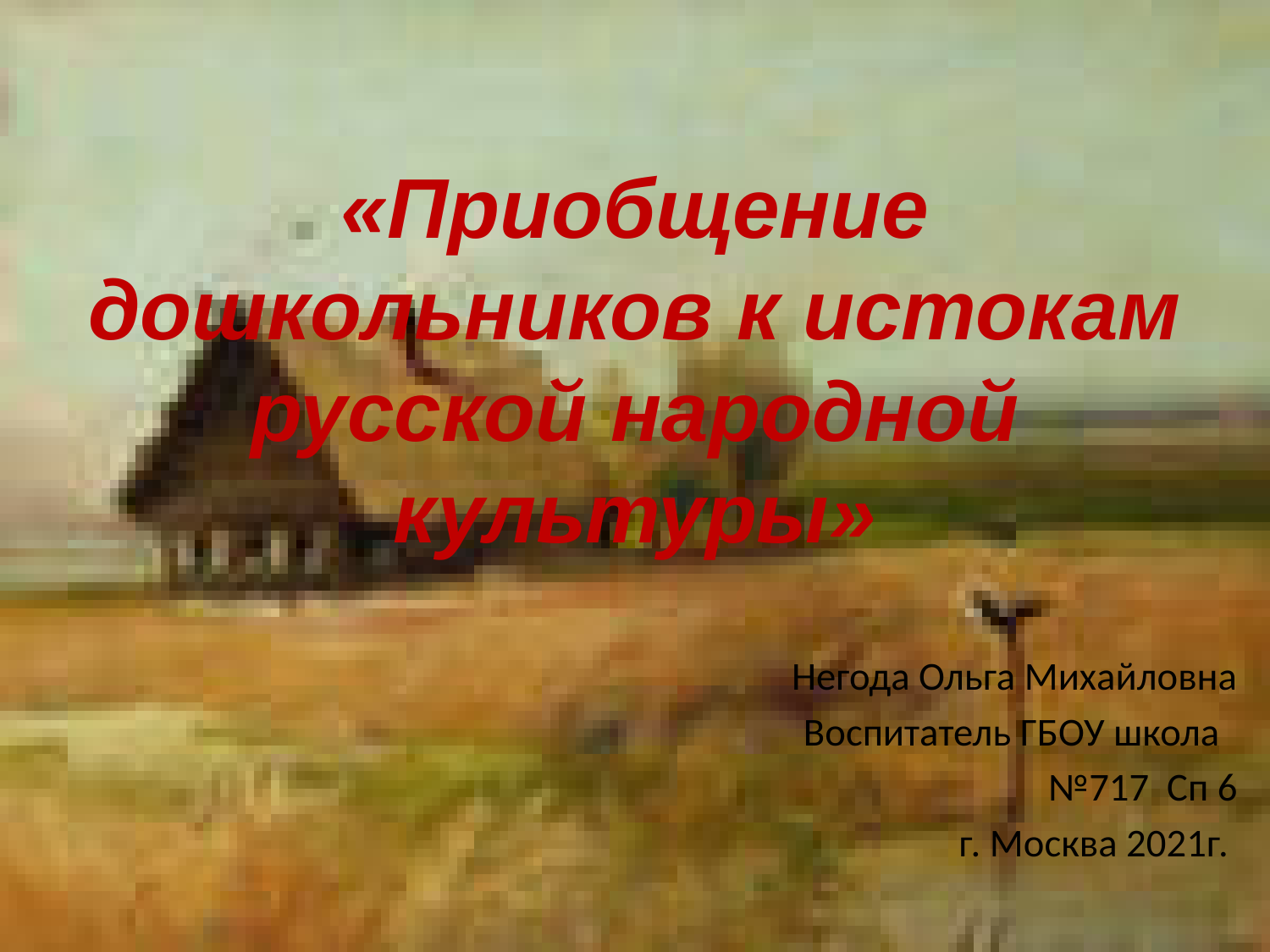

# «Приобщение дошкольников к истокам русской народной культуры»
 Негода Ольга Михайловна
Воспитатель ГБОУ школа
№717  Сп 6
г. Москва 2021г.